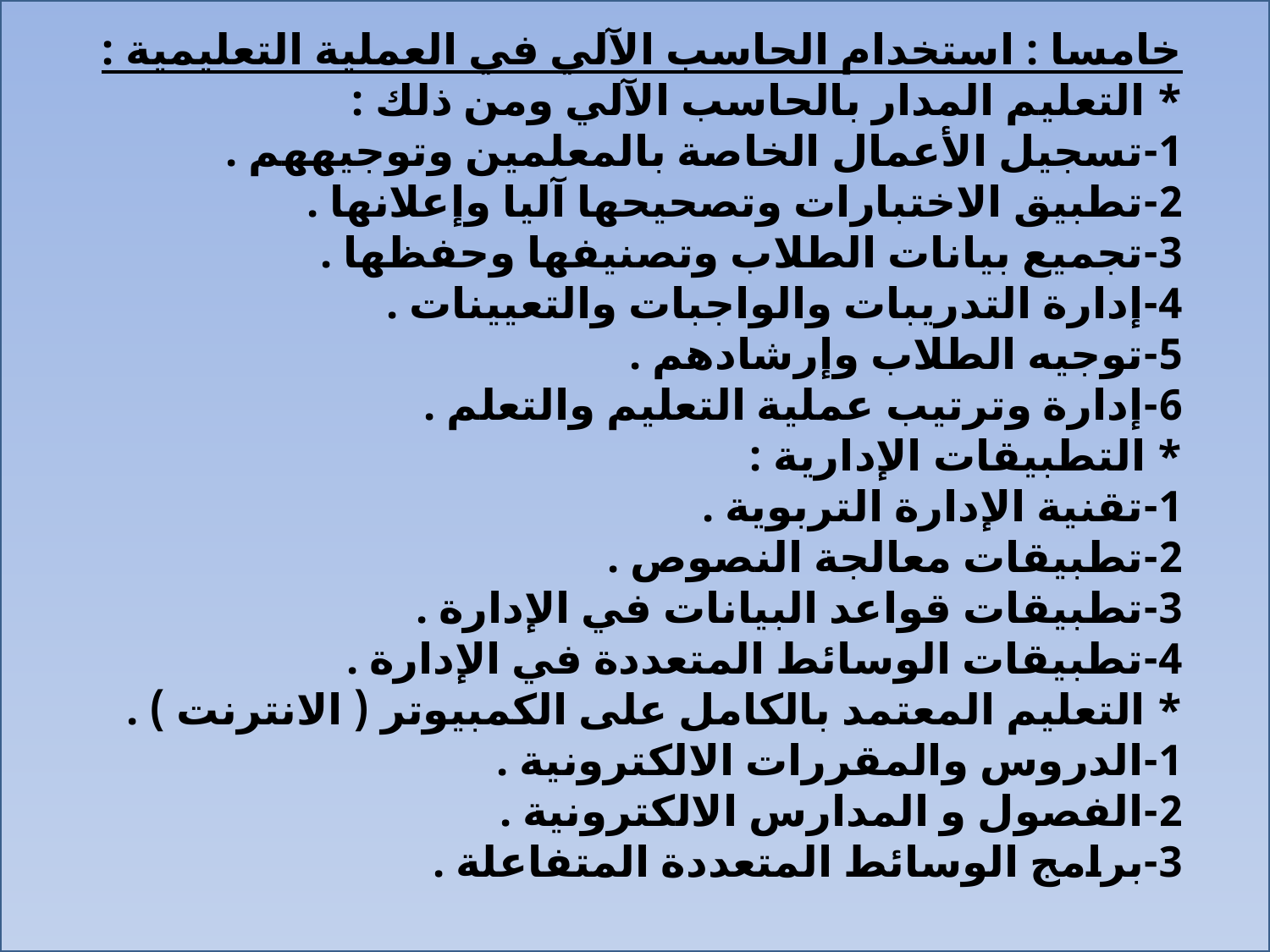

خامسا : استخدام الحاسب الآلي في العملية التعليمية :
* التعليم المدار بالحاسب الآلي ومن ذلك :
1-	تسجيل الأعمال الخاصة بالمعلمين وتوجيههم .
2-	تطبيق الاختبارات وتصحيحها آليا وإعلانها .
3-	تجميع بيانات الطلاب وتصنيفها وحفظها .
4-	إدارة التدريبات والواجبات والتعيينات .
5-	توجيه الطلاب وإرشادهم .
6-	إدارة وترتيب عملية التعليم والتعلم .
* التطبيقات الإدارية :
1-	تقنية الإدارة التربوية .
2-	تطبيقات معالجة النصوص .
3-	تطبيقات قواعد البيانات في الإدارة .
4-	تطبيقات الوسائط المتعددة في الإدارة .
* التعليم المعتمد بالكامل على الكمبيوتر ( الانترنت ) .
1-	الدروس والمقررات الالكترونية .
2-	الفصول و المدارس الالكترونية .
3-	برامج الوسائط المتعددة المتفاعلة .